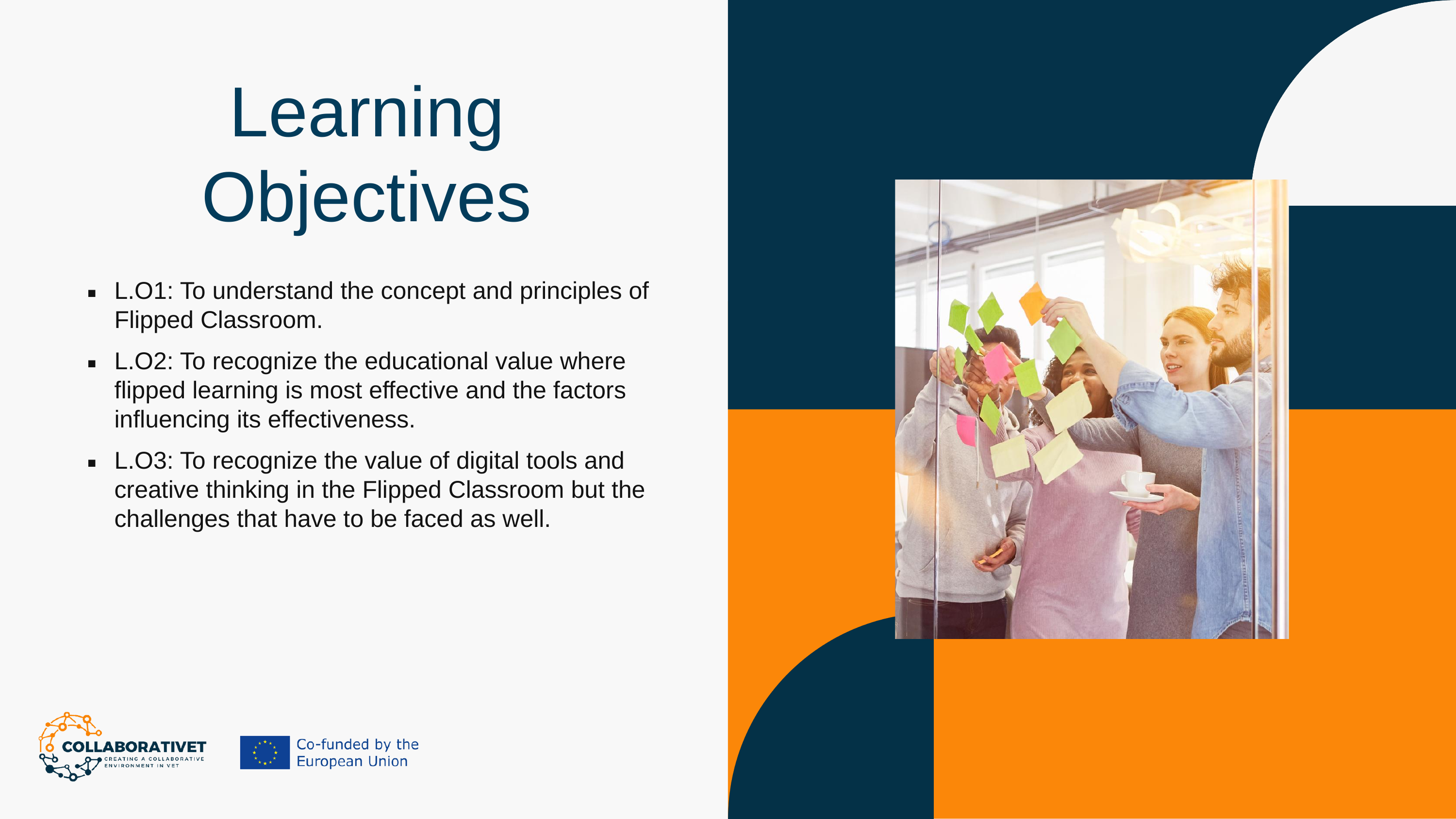

Learning Objectives

L.O1: To understand the concept and principles of Flipped Classroom.
L.O2: To recognize the educational value where flipped learning is most effective and the factors influencing its effectiveness.
L.O3: To recognize the value of digital tools and creative thinking in the Flipped Classroom but the challenges that have to be faced as well.